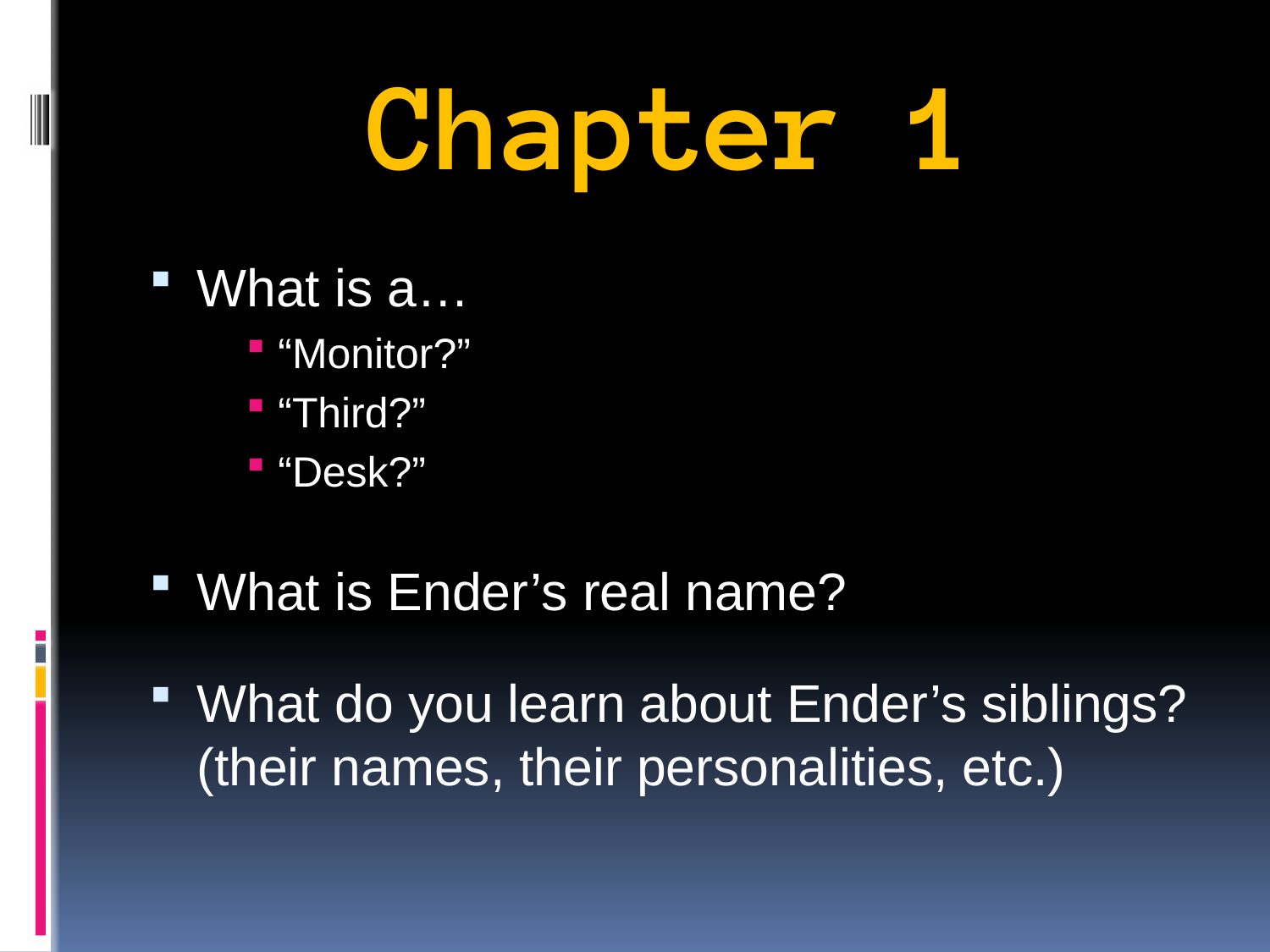

What is a…
“Monitor?”
“Third?”
“Desk?”

What is Ender’s real name?

What do you learn about Ender’s siblings? (their names, their personalities, etc.)
Chapter 1